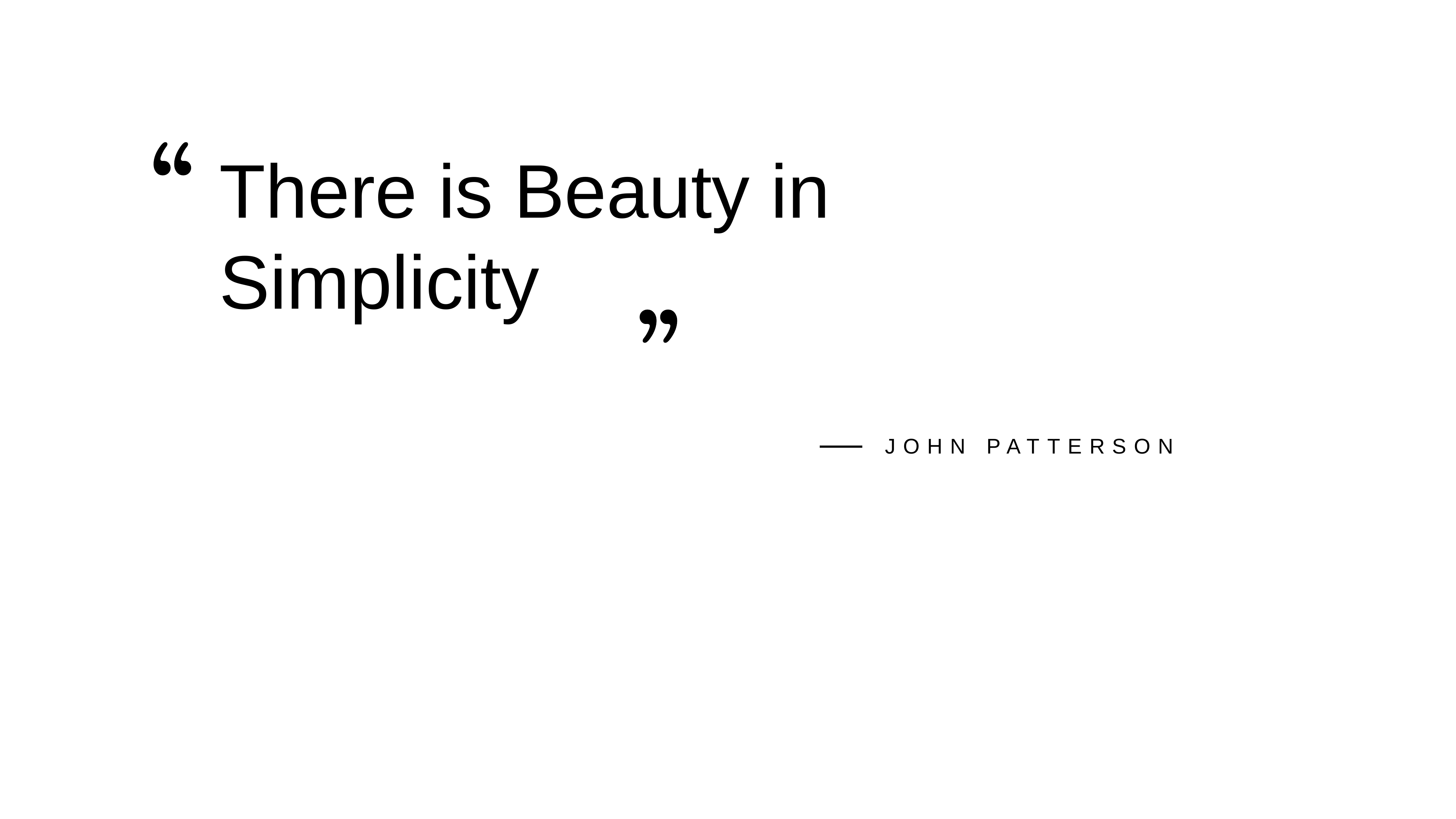

There is Beauty in Simplicity

John Patterson